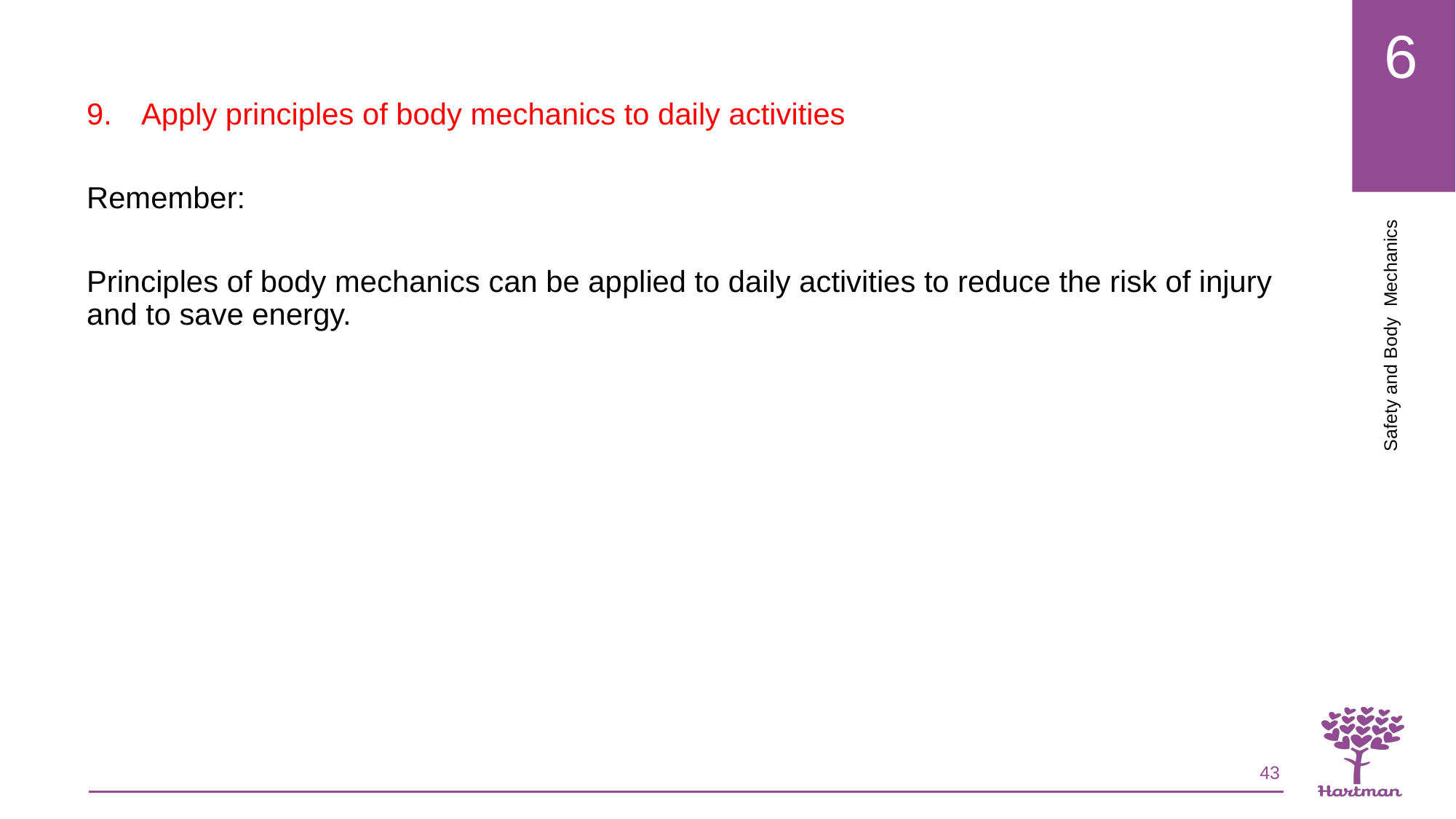

Apply principles of body mechanics to daily activities

Remember:

Principles of body mechanics can be applied to daily activities to reduce the risk of injury and to save energy.

43